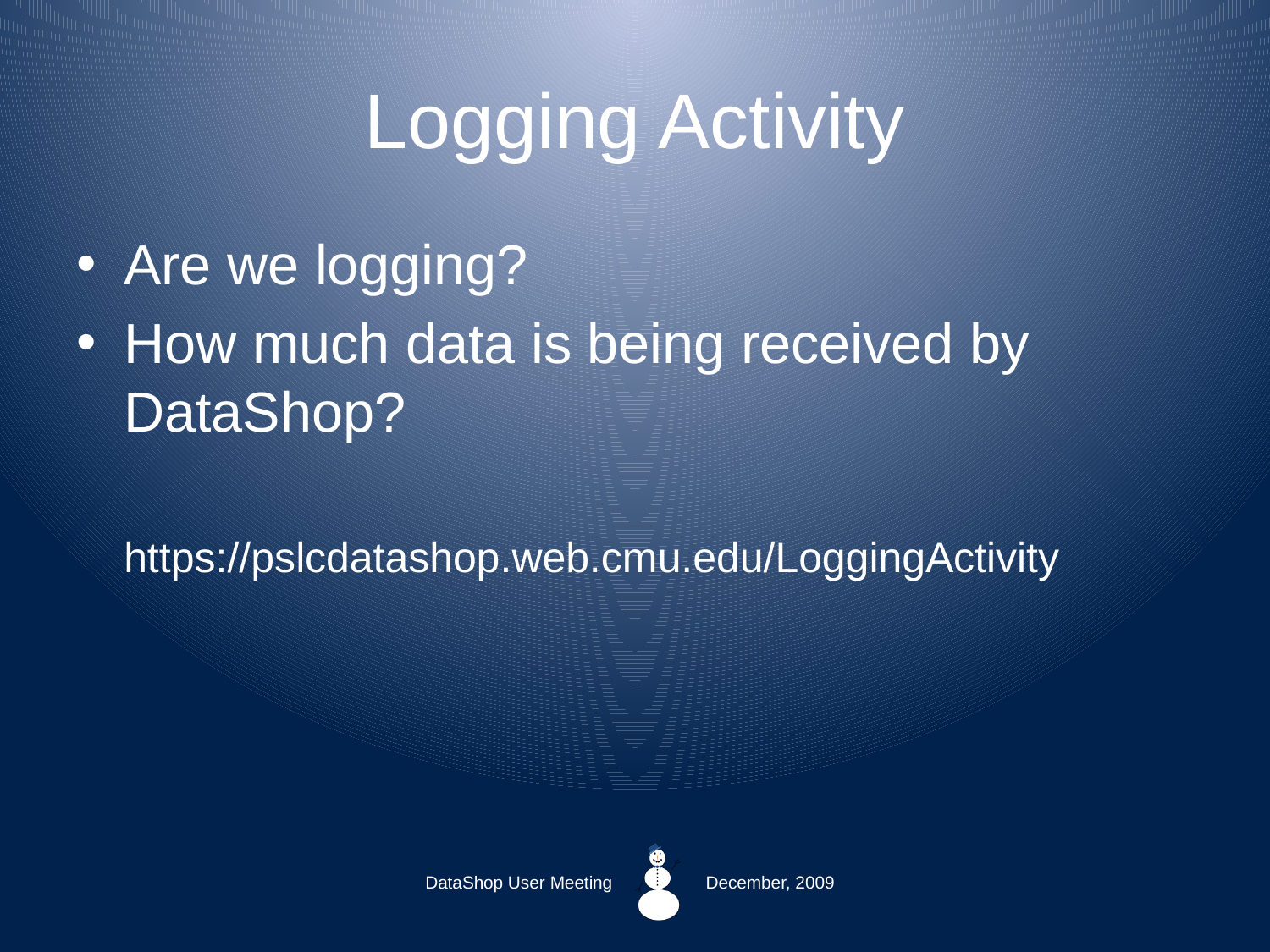

# Logging Activity
Are we logging?
How much data is being received by DataShop?

	https://pslcdatashop.web.cmu.edu/LoggingActivity